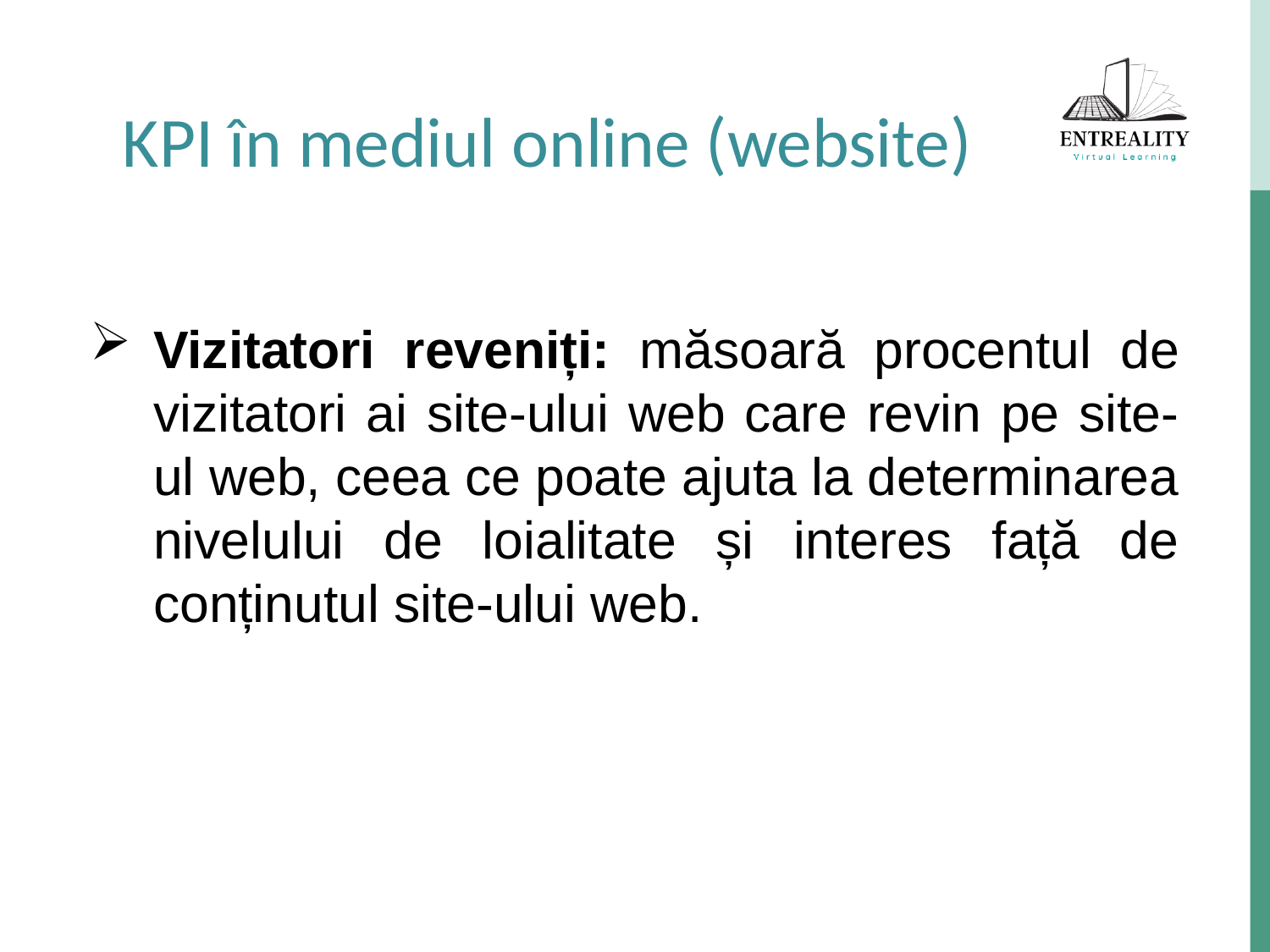

KPI în mediul online (website)
Vizitatori reveniți: măsoară procentul de vizitatori ai site-ului web care revin pe site-ul web, ceea ce poate ajuta la determinarea nivelului de loialitate și interes față de conținutul site-ului web.